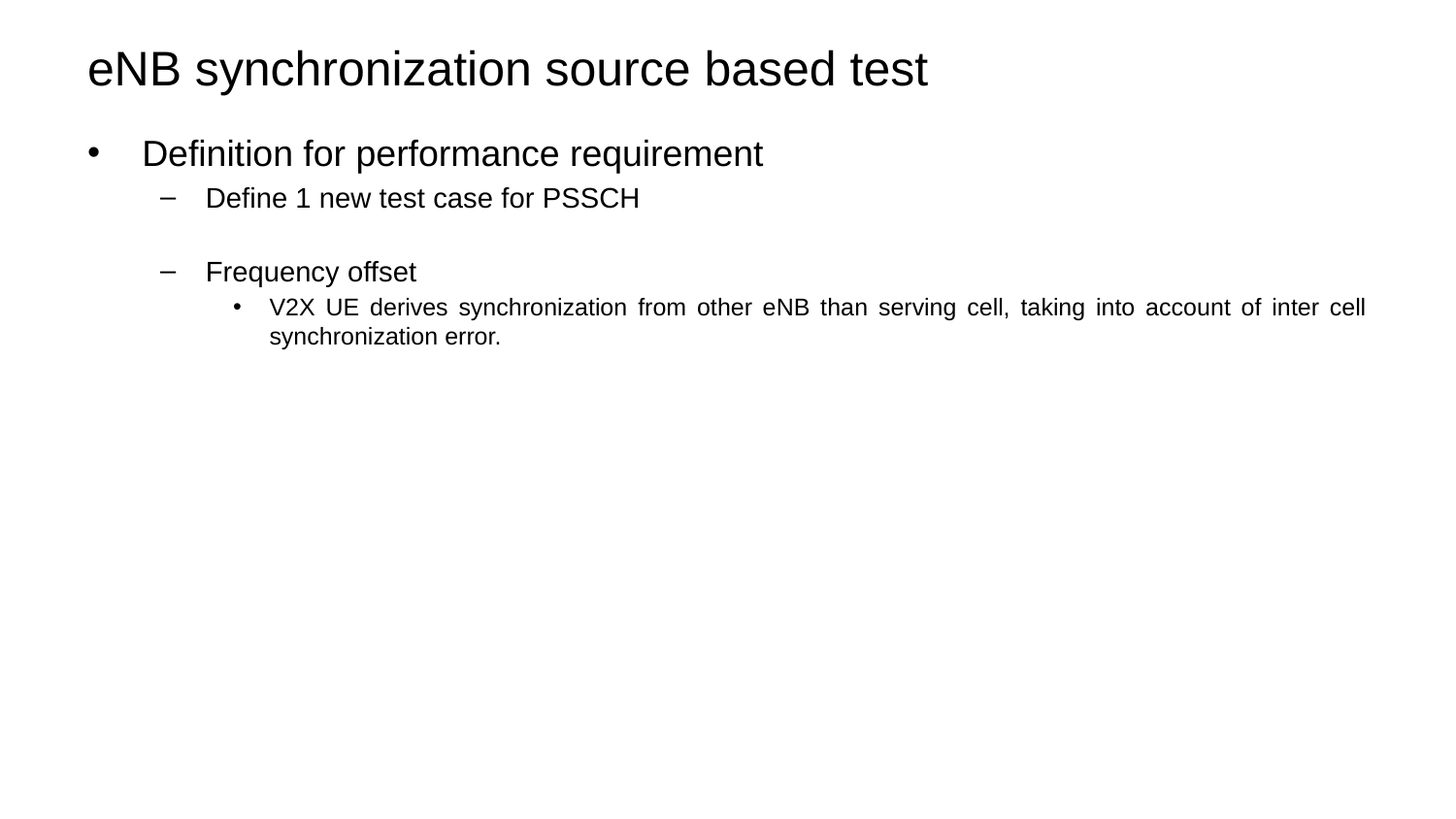

# eNB synchronization source based test
Definition for performance requirement
Define 1 new test case for PSSCH

Frequency offset
V2X UE derives synchronization from other eNB than serving cell, taking into account of inter cell synchronization error.